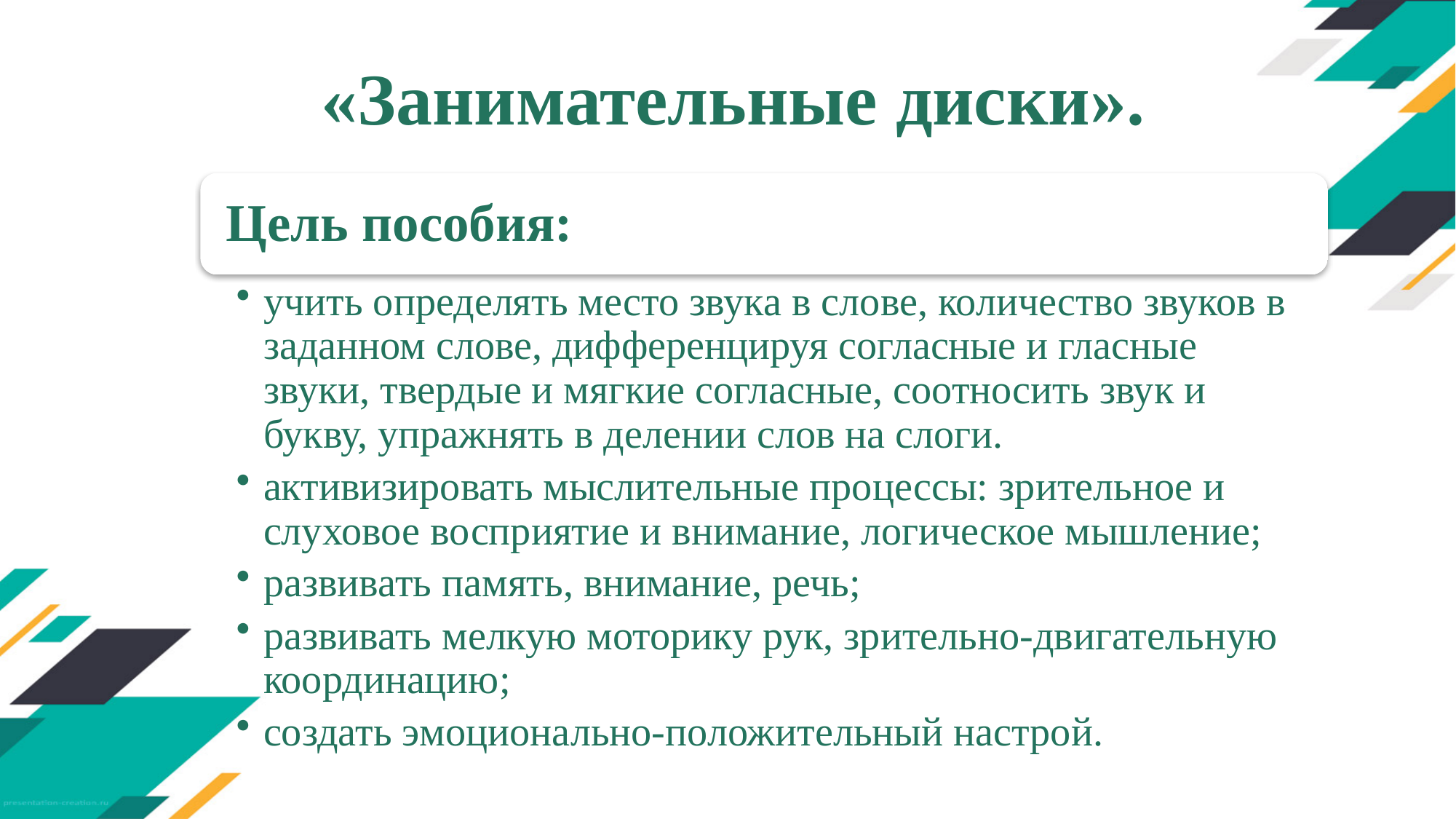

# «Занимательные диски».
Цель пособия:
учить определять место звука в слове, количество звуков в заданном слове, дифференцируя согласные и гласные звуки, твердые и мягкие согласные, соотносить звук и букву, упражнять в делении слов на слоги.
активизировать мыслительные процессы: зрительное и слуховое восприятие и внимание, логическое мышление;
развивать память, внимание, речь;
развивать мелкую моторику рук, зрительно-двигательную координацию;
создать эмоционально-положительный настрой.